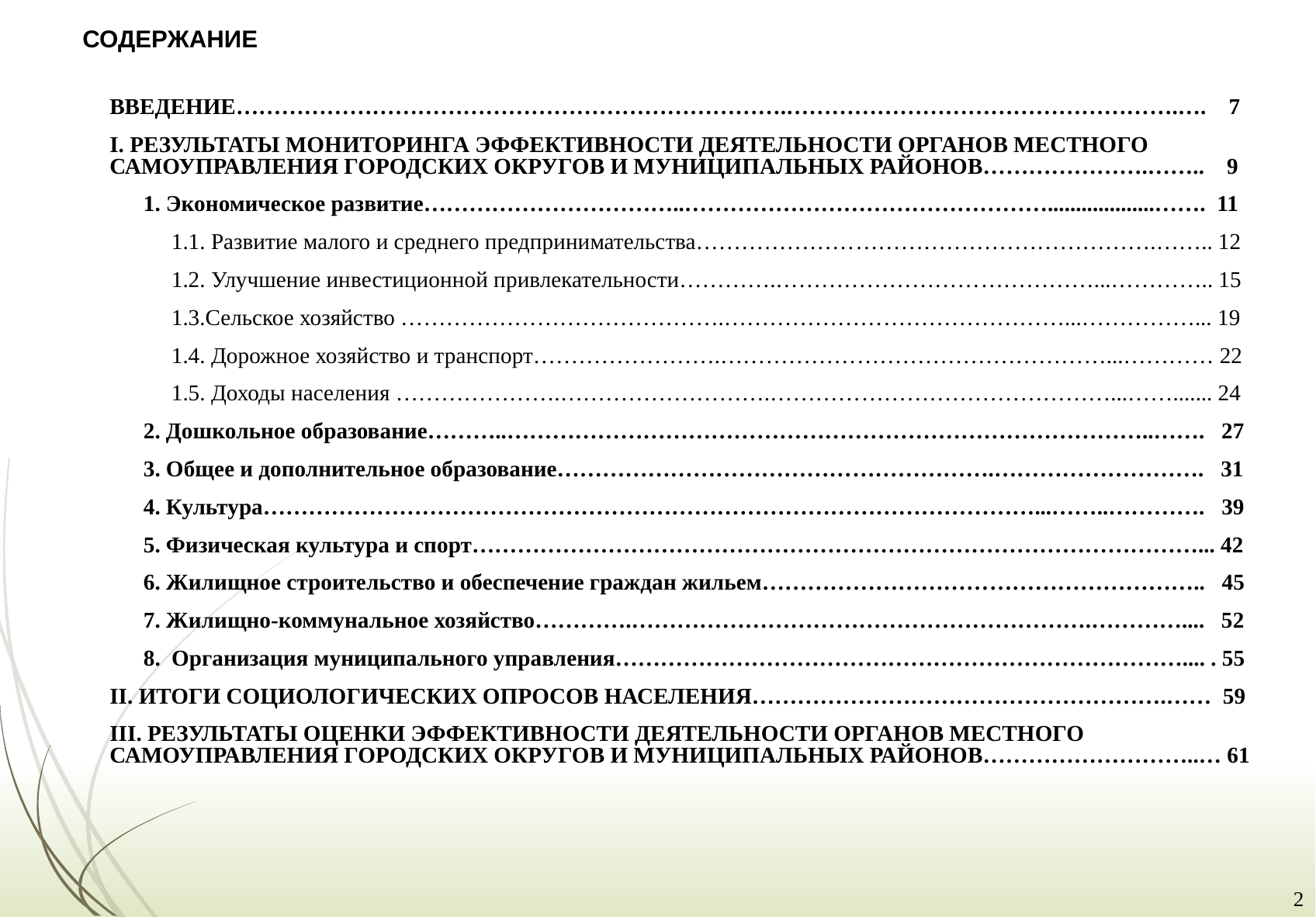

СОДЕРЖАНИЕ
ВВЕДЕНИЕ……………………………………………………………….…………………………………………….….    7
I. РЕЗУЛЬТАТЫ МОНИТОРИНГА ЭФФЕКТИВНОСТИ ДЕЯТЕЛЬНОСТИ ОРГАНОВ МЕСТНОГО САМОУПРАВЛЕНИЯ ГОРОДСКИХ ОКРУГОВ И МУНИЦИПАЛЬНЫХ РАЙОНОВ………………….……..    9
      1. Экономическое развитие……………………………..…………………………………………...................…….  11
           1.1. Развитие малого и среднего предпринимательства…………………………………………………….…….. 12
           1.2. Улучшение инвестиционной привлекательности………….……………………………………...………….. 15
           1.3.Сельское хозяйство …………………………………….………………………………………...……………... 19
           1.4. Дорожное хозяйство и транспорт…………………….……………………………………………...………… 22
           1.5. Доходы населения ………………….……………………….………………………………………...……....... 24
      2. Дошкольное образование………..…………………………………………………………………………..…….   27
      3. Общее и дополнительное образование………………………………………………….……………………….   31
      4. Культура…………………………………………………………………………………………...……..………….   39
      5. Физическая культура и спорт……………………………………………………………………………………... 42
      6. Жилищное строительство и обеспечение граждан жильем…………………………………………………..   45
      7. Жилищно-коммунальное хозяйство………….…………………………………………………….…………....   52
      8.  Организация муниципального управления………………………………………………………………….... . 55
II. ИТОГИ СОЦИОЛОГИЧЕСКИХ ОПРОСОВ НАСЕЛЕНИЯ……………………………………………….……  59
III. РЕЗУЛЬТАТЫ ОЦЕНКИ ЭФФЕКТИВНОСТИ ДЕЯТЕЛЬНОСТИ ОРГАНОВ МЕСТНОГО
САМОУПРАВЛЕНИЯ ГОРОДСКИХ ОКРУГОВ И МУНИЦИПАЛЬНЫХ РАЙОНОВ………………………..… 61

2